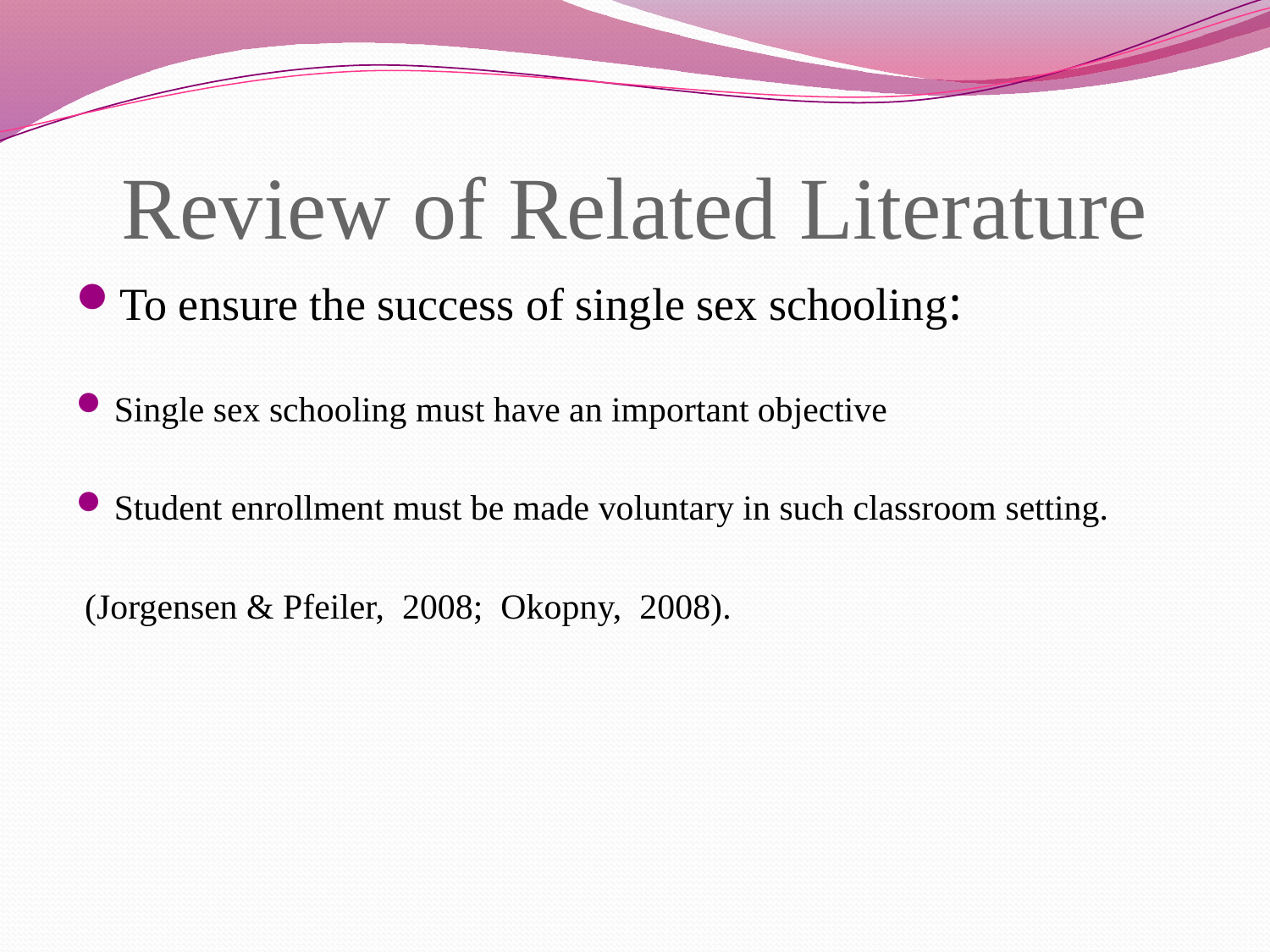

# Review of Related Literature
To ensure the success of single sex schooling:

Single sex schooling must have an important objective

Student enrollment must be made voluntary in such classroom setting.

 (Jorgensen & Pfeiler,  2008;  Okopny,  2008).